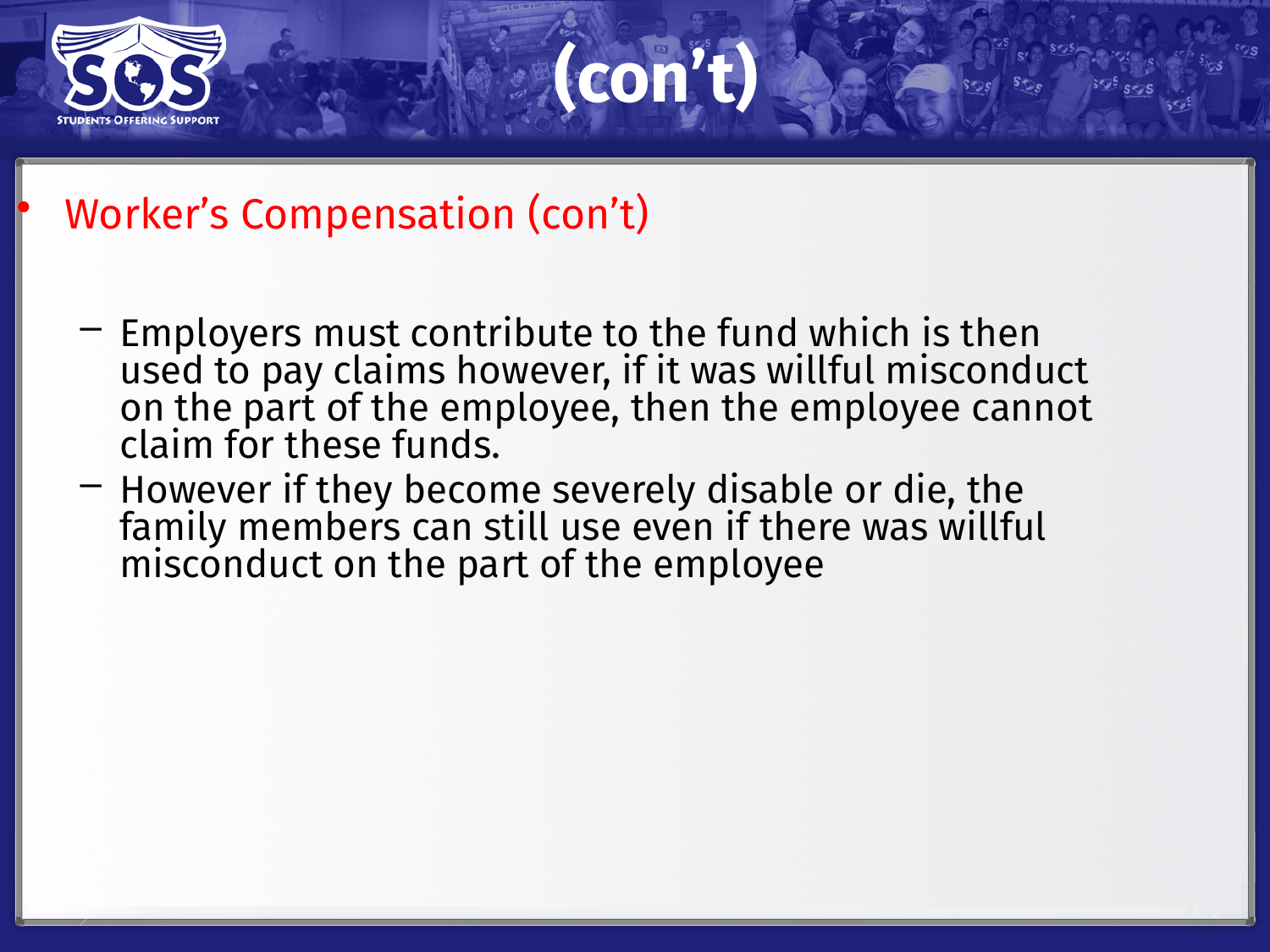

# (con’t)
Worker’s Compensation (con’t)

Employers must contribute to the fund which is then used to pay claims however, if it was willful misconduct on the part of the employee, then the employee cannot claim for these funds.
However if they become severely disable or die, the family members can still use even if there was willful misconduct on the part of the employee